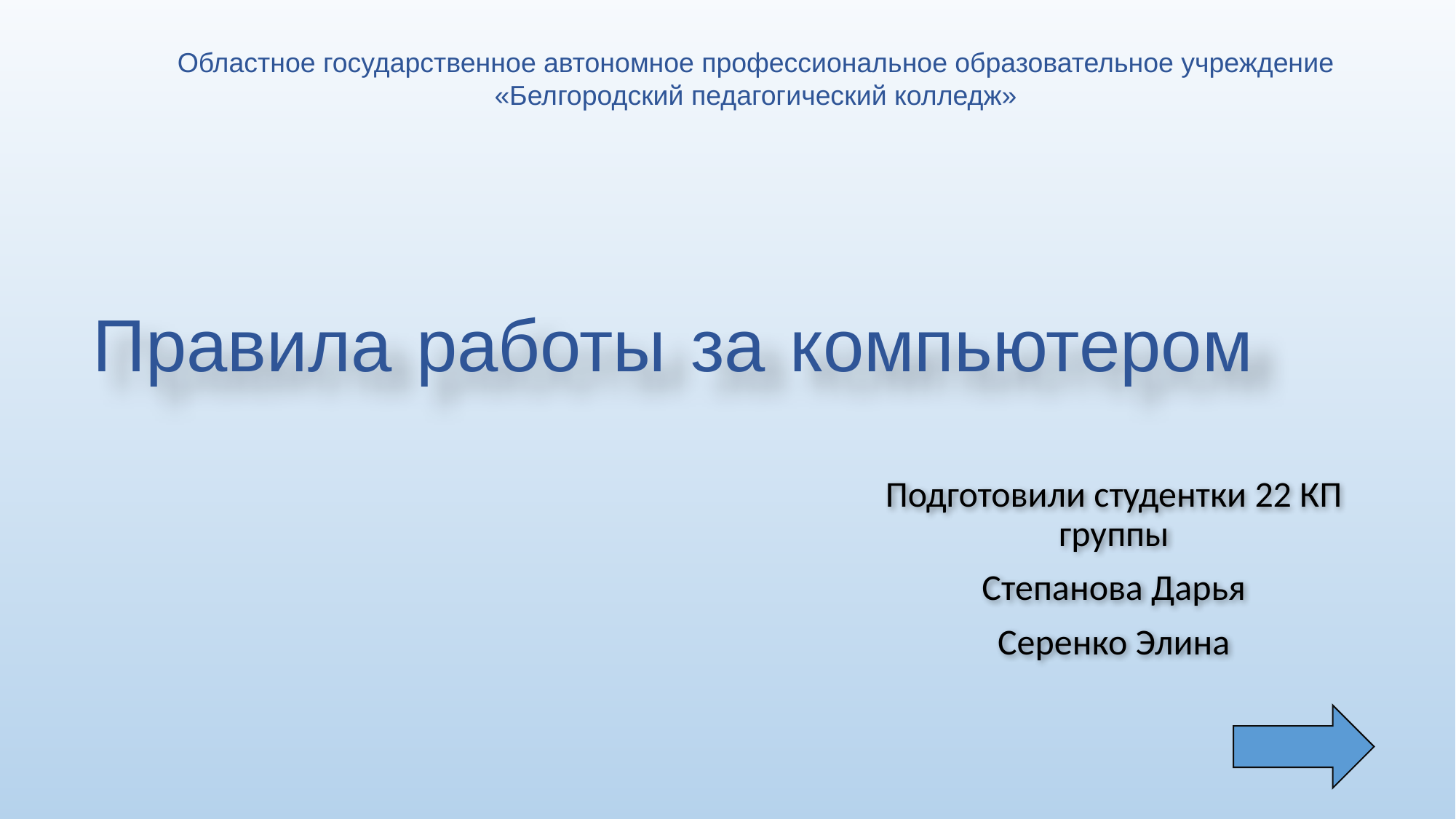

Областное государственное автономное профессиональное образовательное учреждение
«Белгородский педагогический колледж»
# Правила работы за компьютером
Подготовили студентки 22 КП группы
Степанова Дарья
Серенко Элина